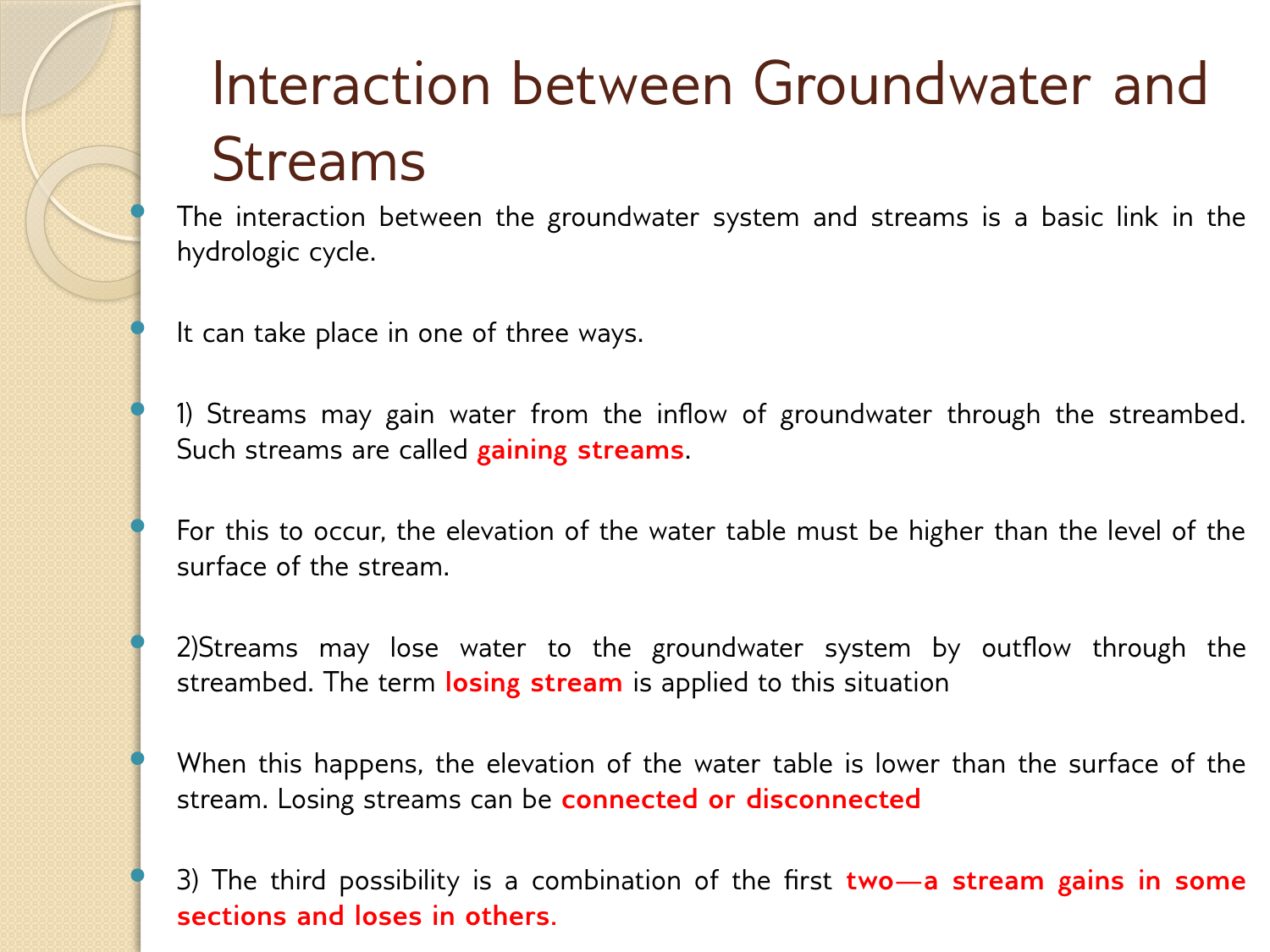

# Interaction between Groundwater and Streams
The interaction between the groundwater system and streams is a basic link in the hydrologic cycle.

It can take place in one of three ways.

1) Streams may gain water from the inflow of groundwater through the streambed. Such streams are called gaining streams.

For this to occur, the elevation of the water table must be higher than the level of the surface of the stream.

2)Streams may lose water to the groundwater system by outflow through the streambed. The term losing stream is applied to this situation

When this happens, the elevation of the water table is lower than the surface of the stream. Losing streams can be connected or disconnected

3) The third possibility is a combination of the first two—a stream gains in some sections and loses in others.